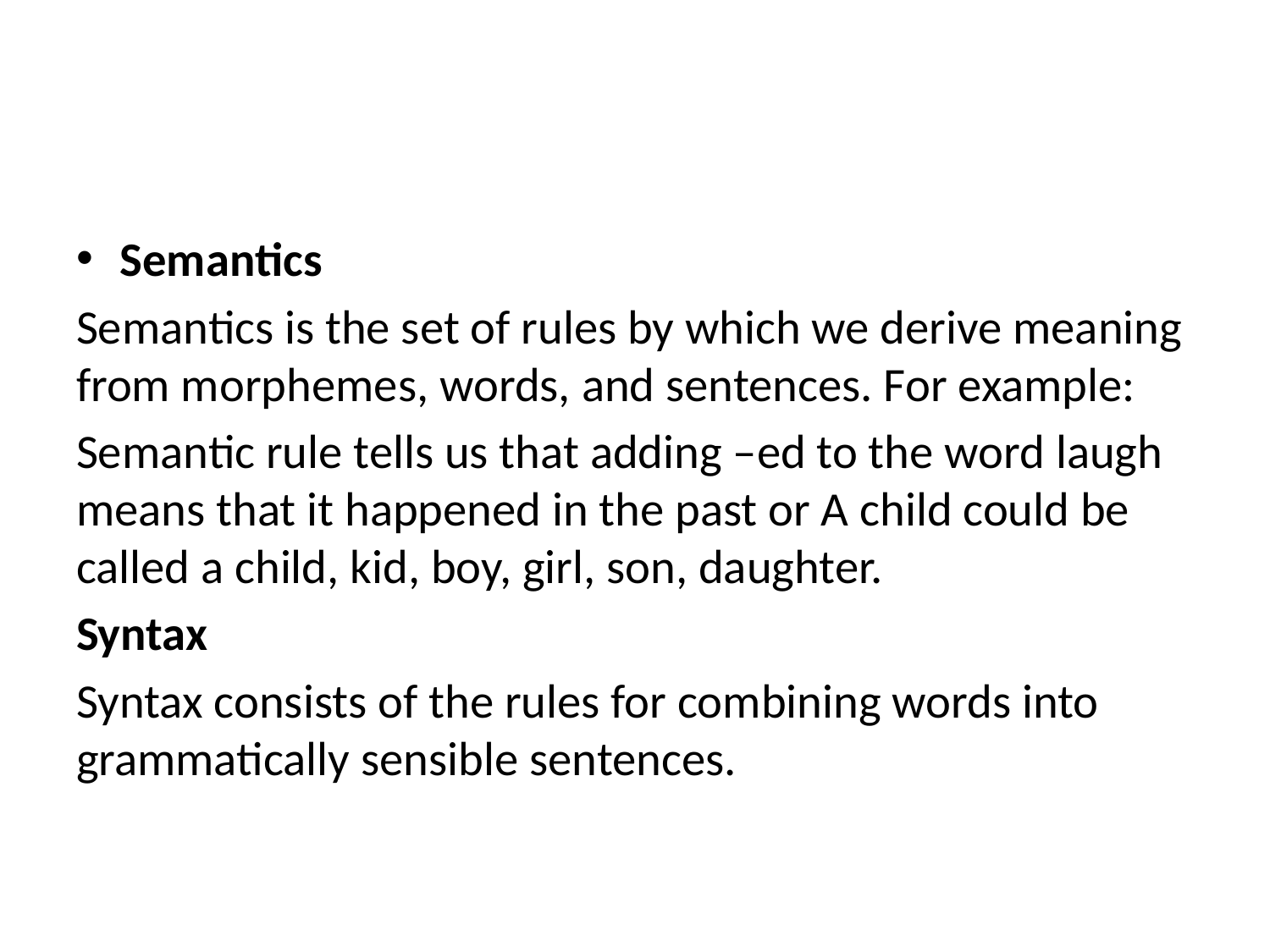

#
Semantics
Semantics is the set of rules by which we derive meaning from morphemes, words, and sentences. For example:
Semantic rule tells us that adding –ed to the word laugh means that it happened in the past or A child could be called a child, kid, boy, girl, son, daughter.
Syntax
Syntax consists of the rules for combining words into grammatically sensible sentences.